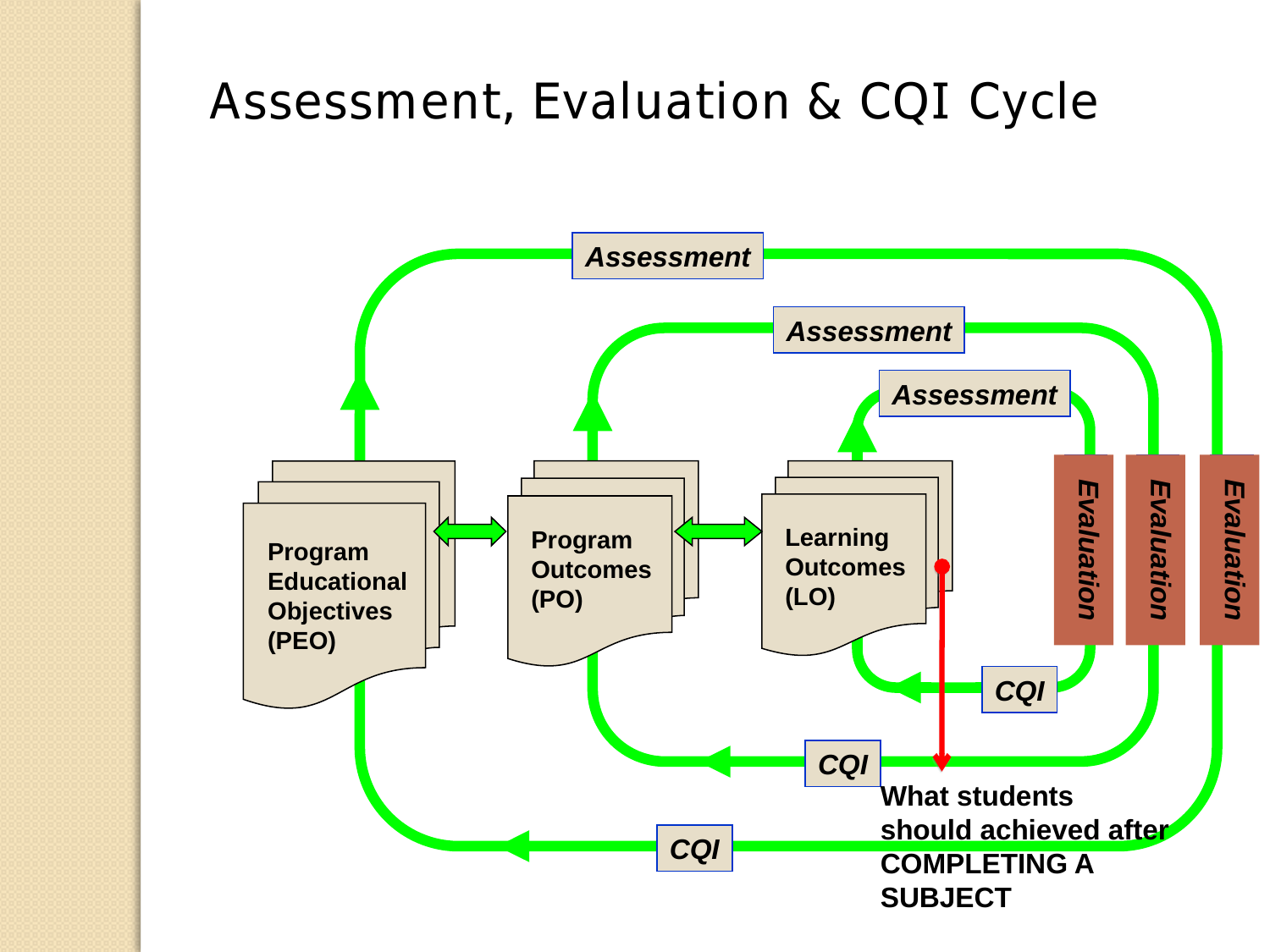

Assessment, Evaluation & CQI Cycle
Assessment

Assessment

Assessment

Evaluation

Evaluation

Evaluation

Program Educational Objectives (PEO)

Program Outcomes (PO)

Learning Outcomes (LO)

What students should achieved after COMPLETING A SUBJECT
CQI
CQI
CQI